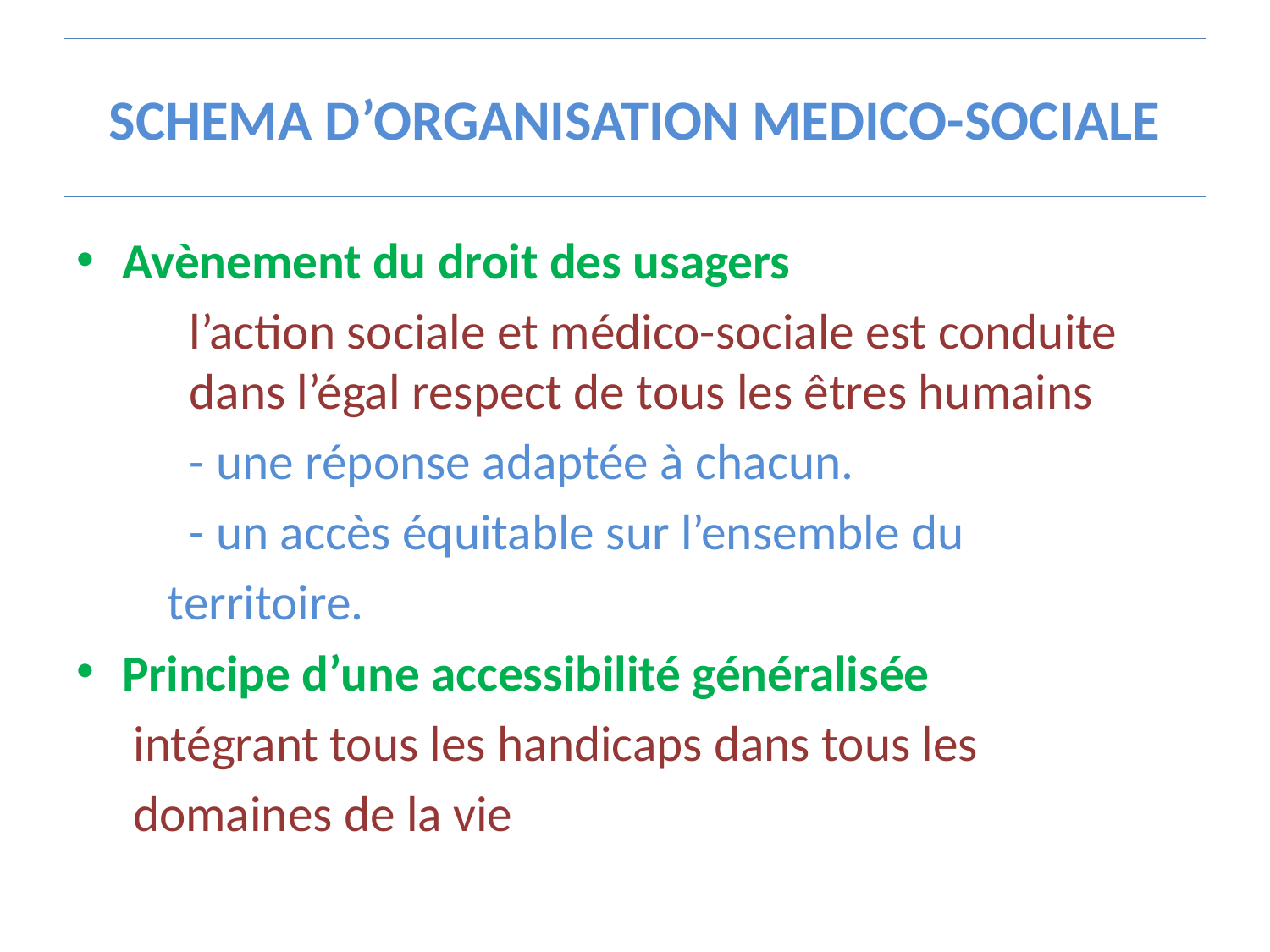

# SCHEMA D’ORGANISATION MEDICO-SOCIALE
Avènement du droit des usagers
	l’action sociale et médico-sociale est conduite 	dans l’égal respect de tous les êtres humains
	- une réponse adaptée à chacun.
	- un accès équitable sur l’ensemble du
        territoire.
Principe d’une accessibilité généralisée
     intégrant tous les handicaps dans tous les
     domaines de la vie